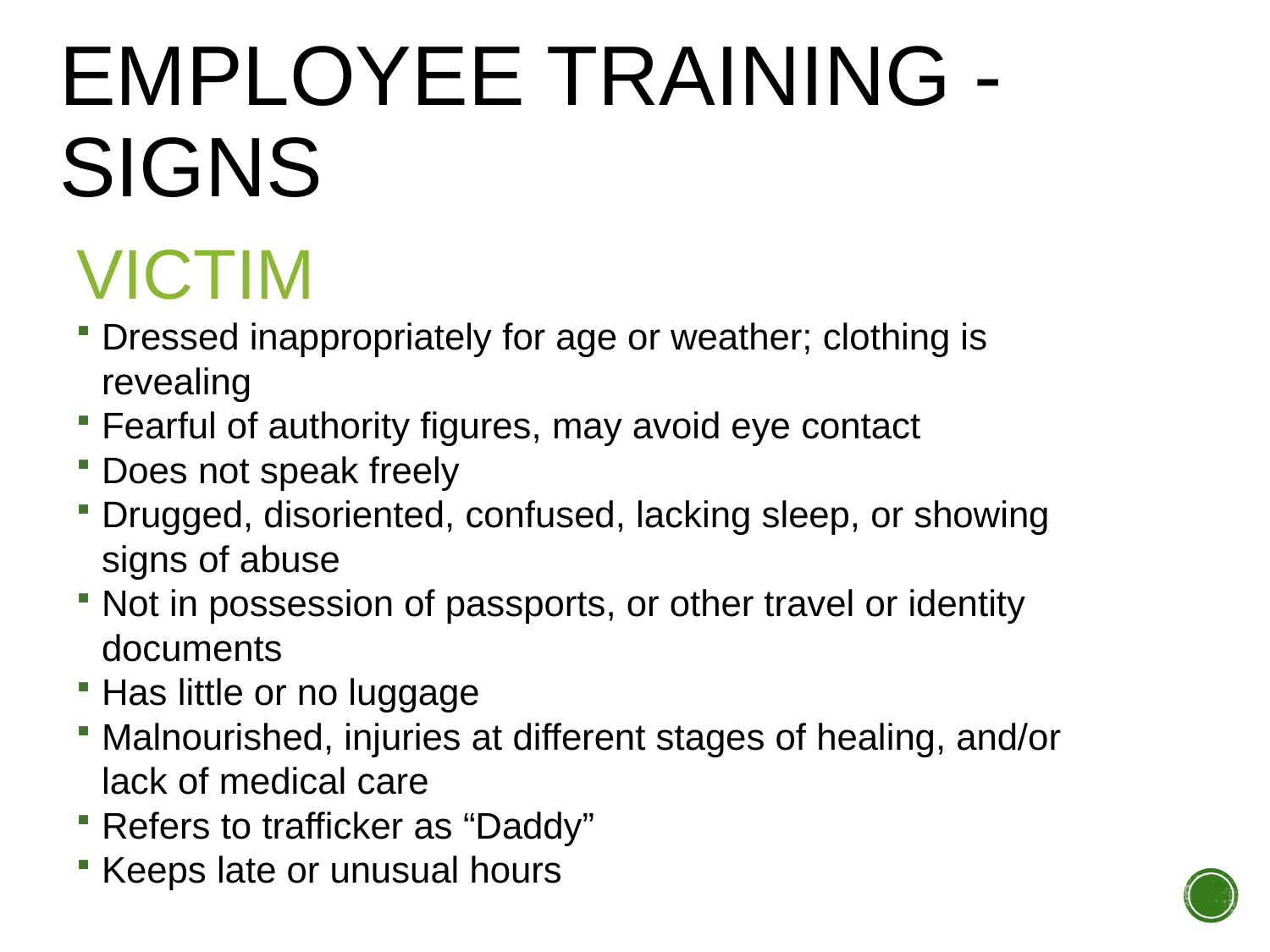

Employee training - signs
VICTIM
Dressed inappropriately for age or weather; clothing is revealing
Fearful of authority figures, may avoid eye contact
Does not speak freely
Drugged, disoriented, confused, lacking sleep, or showing signs of abuse
Not in possession of passports, or other travel or identity documents
Has little or no luggage
Malnourished, injuries at different stages of healing, and/or lack of medical care
Refers to trafficker as “Daddy”
Keeps late or unusual hours